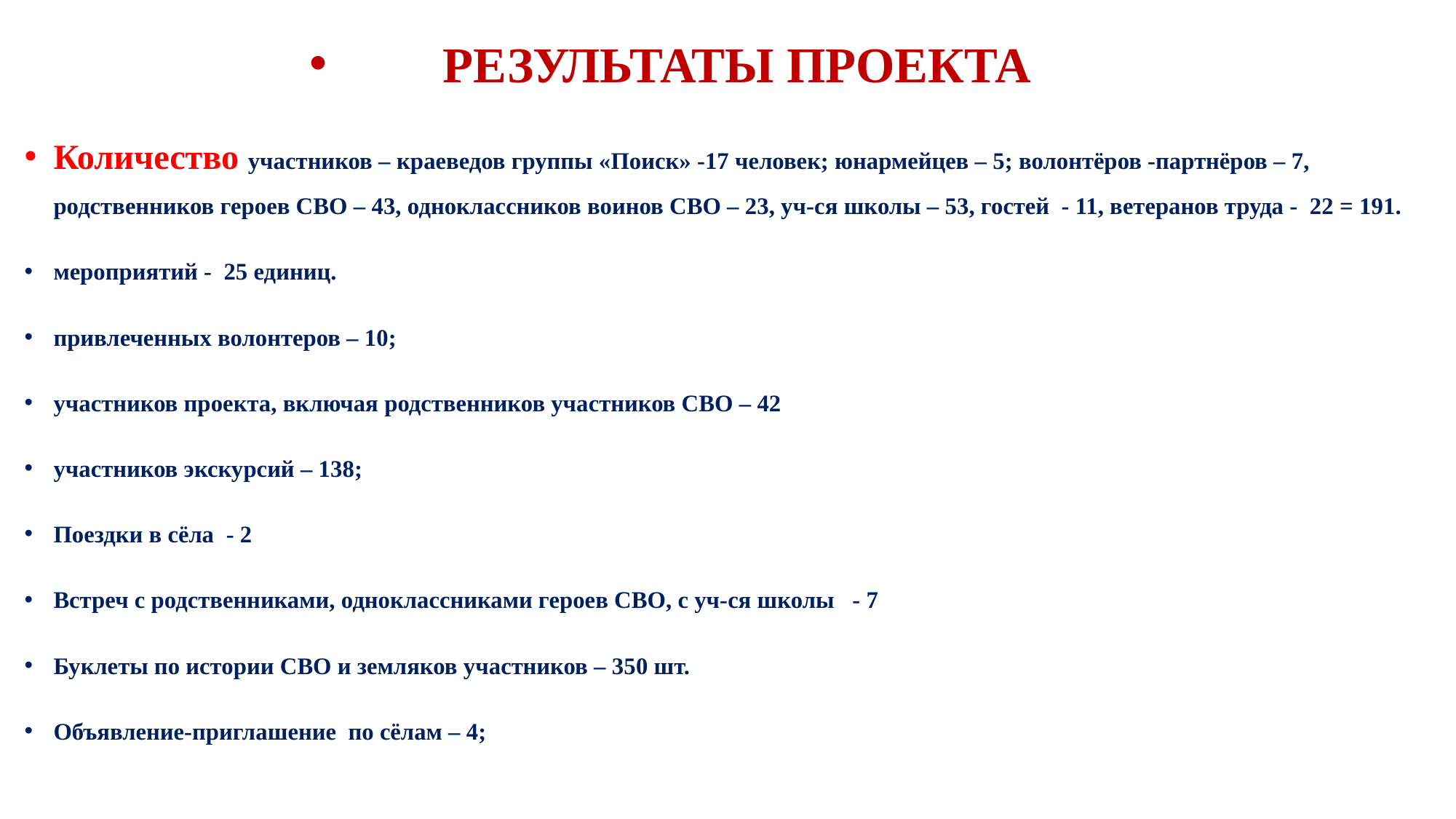

РЕЗУЛЬТАТЫ ПРОЕКТА
Количество участников – краеведов группы «Поиск» -17 человек; юнармейцев – 5; волонтёров -партнёров – 7, родственников героев СВО – 43, одноклассников воинов СВО – 23, уч-ся школы – 53, гостей  - 11, ветеранов труда -  22 = 191.
мероприятий -  25 единиц.
привлеченных волонтеров – 10;
участников проекта, включая родственников участников СВО – 42
участников экскурсий – 138;
Поездки в сёла  - 2
Встреч с родственниками, одноклассниками героев СВО, с уч-ся школы   - 7
Буклеты по истории СВО и земляков участников – 350 шт.
Объявление-приглашение  по сёлам – 4;